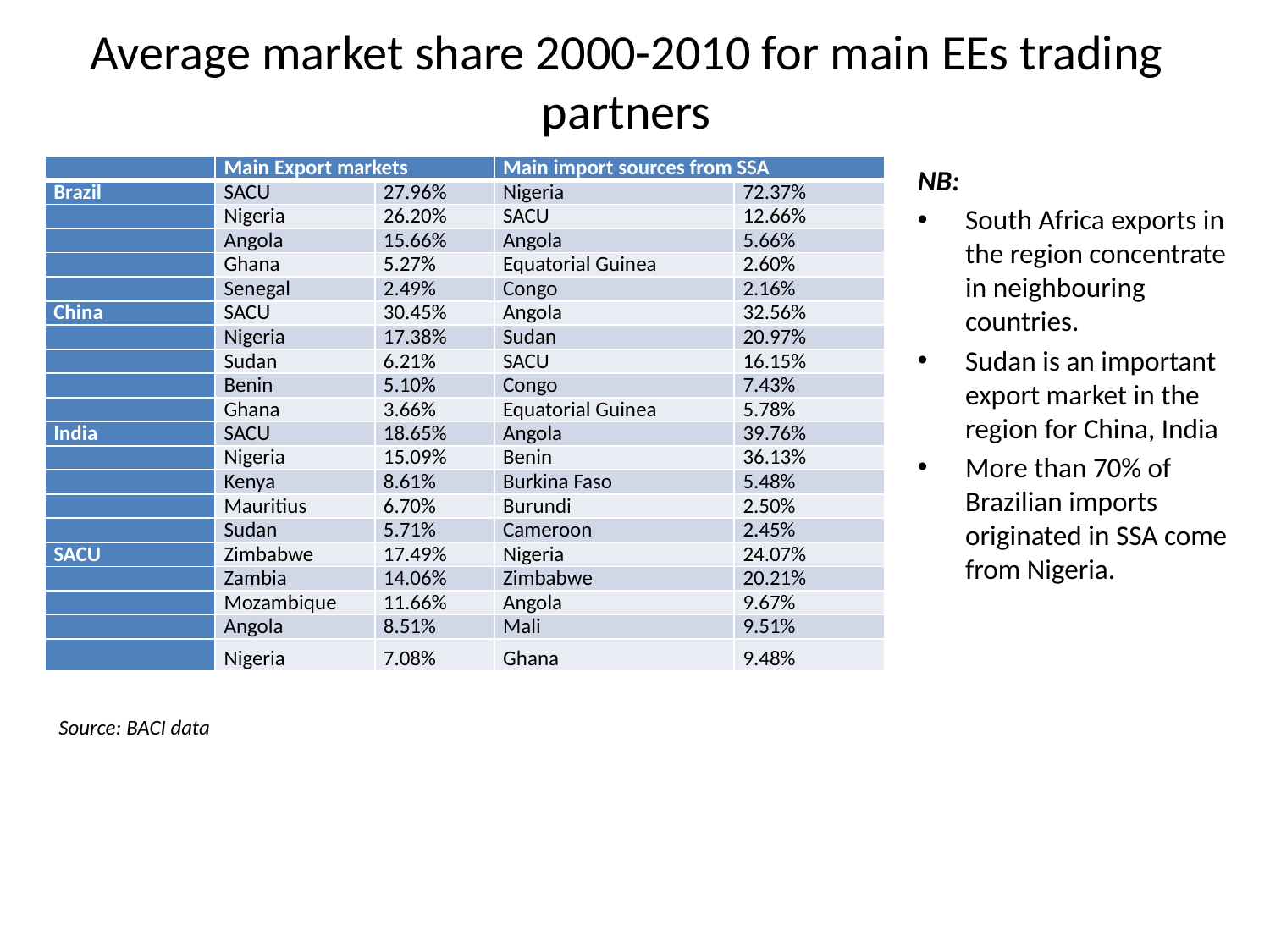

# Average market share 2000-2010 for main EEs trading partners
|  | Main Export markets |  | Main import sources from SSA |  |
| --- | --- | --- | --- | --- |
| Brazil | SACU | 27.96% | Nigeria | 72.37% |
|  | Nigeria | 26.20% | SACU | 12.66% |
|  | Angola | 15.66% | Angola | 5.66% |
|  | Ghana | 5.27% | Equatorial Guinea | 2.60% |
|  | Senegal | 2.49% | Congo | 2.16% |
| China | SACU | 30.45% | Angola | 32.56% |
|  | Nigeria | 17.38% | Sudan | 20.97% |
|  | Sudan | 6.21% | SACU | 16.15% |
|  | Benin | 5.10% | Congo | 7.43% |
|  | Ghana | 3.66% | Equatorial Guinea | 5.78% |
| India | SACU | 18.65% | Angola | 39.76% |
|  | Nigeria | 15.09% | Benin | 36.13% |
|  | Kenya | 8.61% | Burkina Faso | 5.48% |
|  | Mauritius | 6.70% | Burundi | 2.50% |
|  | Sudan | 5.71% | Cameroon | 2.45% |
| SACU | Zimbabwe | 17.49% | Nigeria | 24.07% |
|  | Zambia | 14.06% | Zimbabwe | 20.21% |
|  | Mozambique | 11.66% | Angola | 9.67% |
|  | Angola | 8.51% | Mali | 9.51% |
|  | Nigeria | 7.08% | Ghana | 9.48% |
NB:
South Africa exports in the region concentrate in neighbouring countries.
Sudan is an important export market in the region for China, India
More than 70% of Brazilian imports originated in SSA come from Nigeria.
Source: BACI data